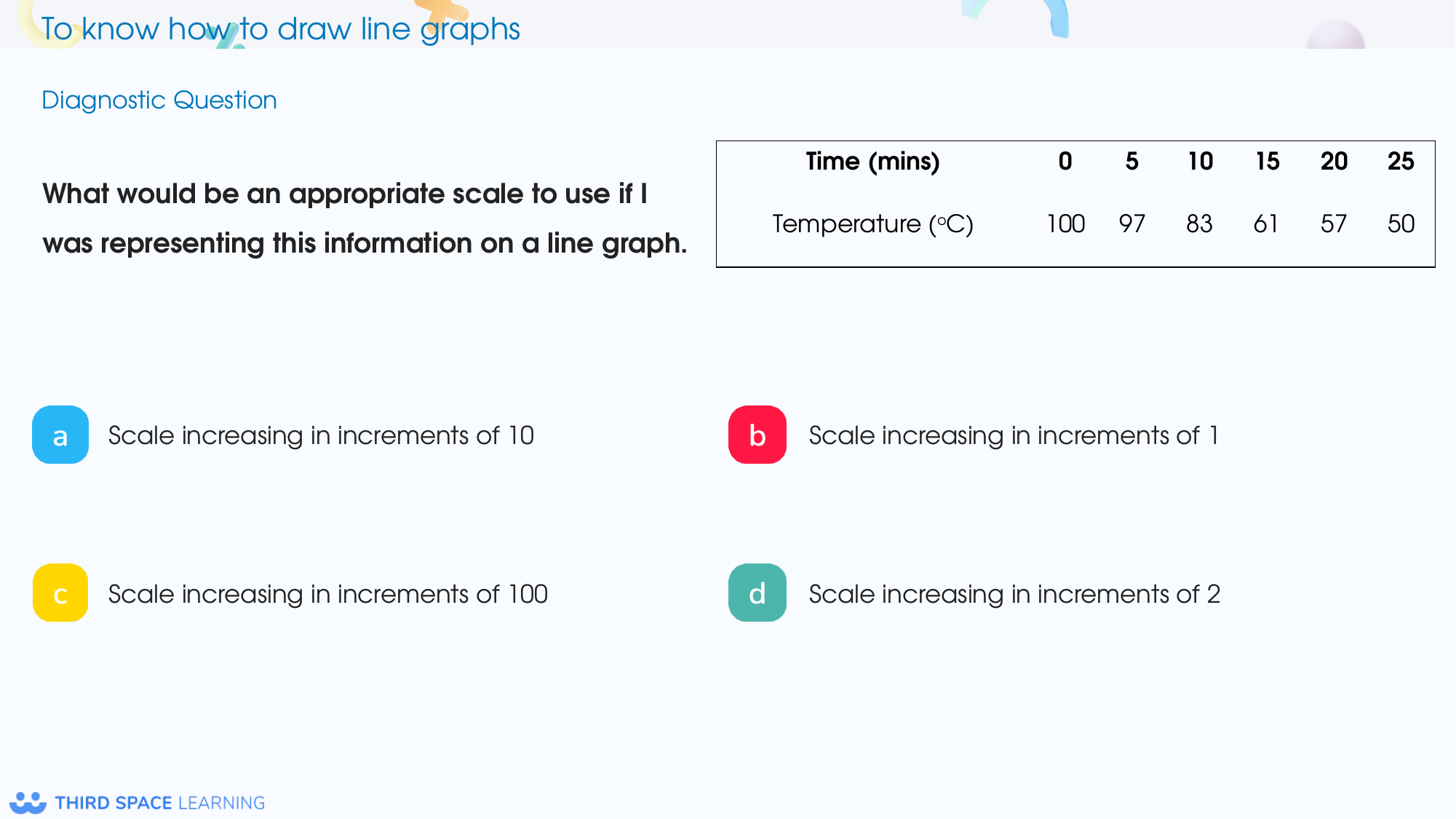

| Time (mins) | 0 | 5 | 10 | 15 | 20 | 25 |
| --- | --- | --- | --- | --- | --- | --- |
| Temperature (oC) | 100 | 97 | 83 | 61 | 57 | 50 |
What would be an appropriate scale to use if I was representing this information on a line graph.
Scale increasing in increments of 10
Scale increasing in increments of 1
Scale increasing in increments of 100
Scale increasing in increments of 2